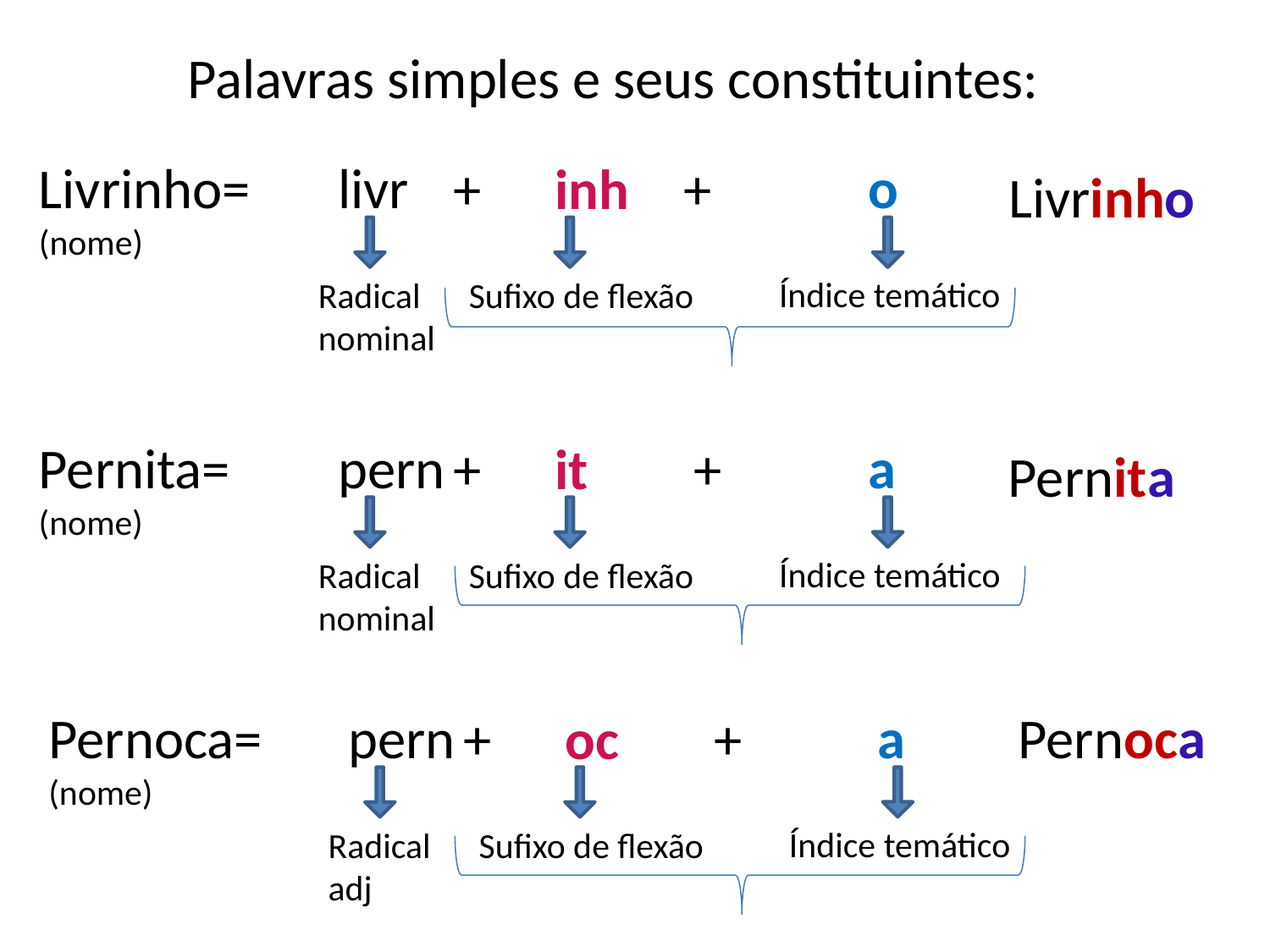

Palavras simples e seus constituintes:

Livrinho=
(nome)
livr
o
+
inh
+
Livrinho

Índice temático
Radical
nominal
Sufixo de flexão

Pernita=
(nome)
pern
a
+
it
+
Pernita

Índice temático
Radical
nominal
Sufixo de flexão

Pernoca=
(nome)
pern
a
Pernoca
+
oc
+

Índice temático
Radical
adj
Sufixo de flexão